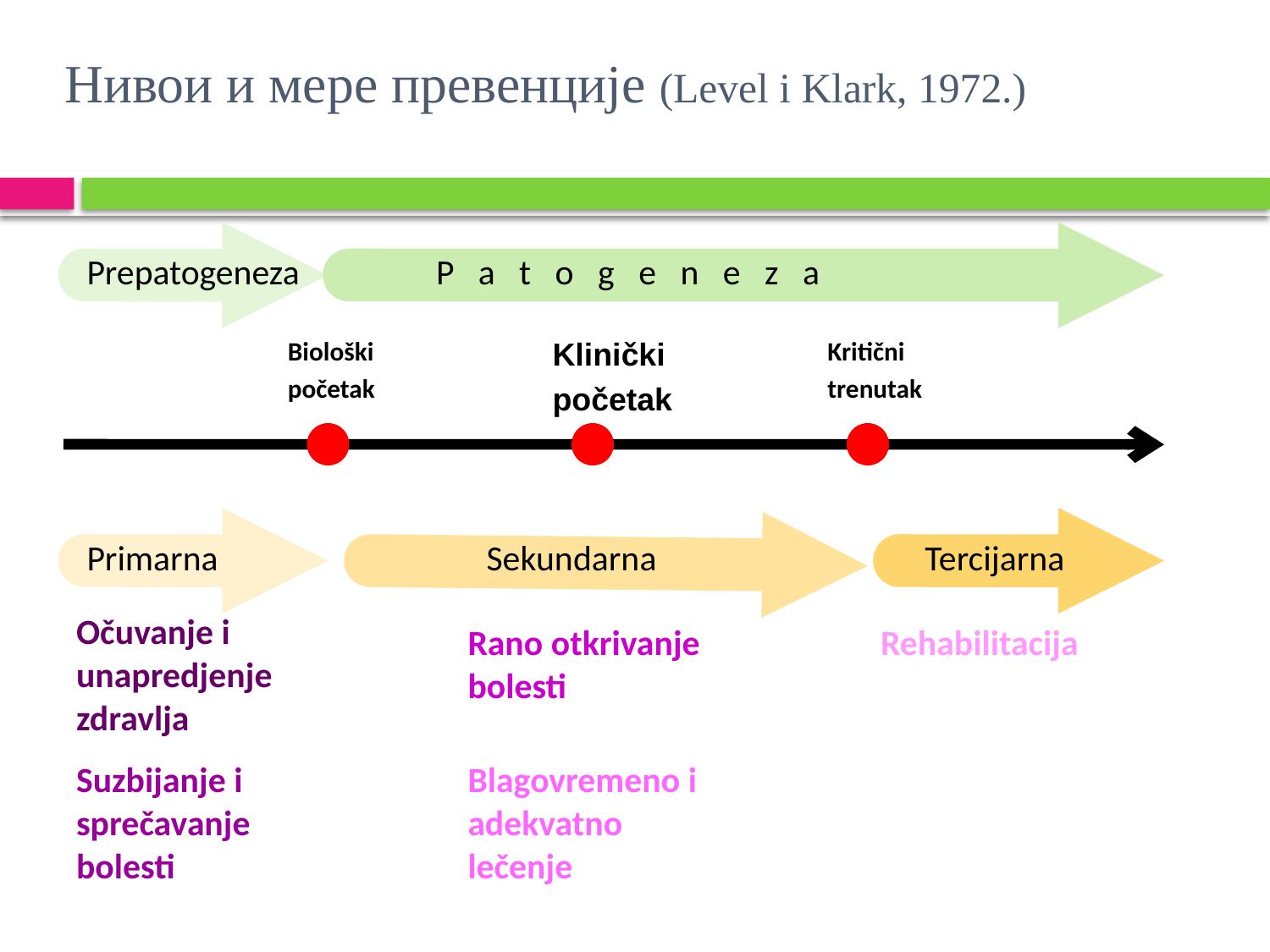

# Нивои и мере превенције (Level i Klark, 1972.)
Prepatogeneza
P   a   t   o   g   e   n   e   z   a
Biološki
početak
Klinički
početak
Kritični
trenutak

Primarna
Sekundarna
Tercijarna
Očuvanje i
unapredjenje
zdravlja
Rano otkrivanje
bolesti
Rehabilitacija
Suzbijanje i
sprečavanje
bolesti
Blagovremeno i
adekvatno
lečenje